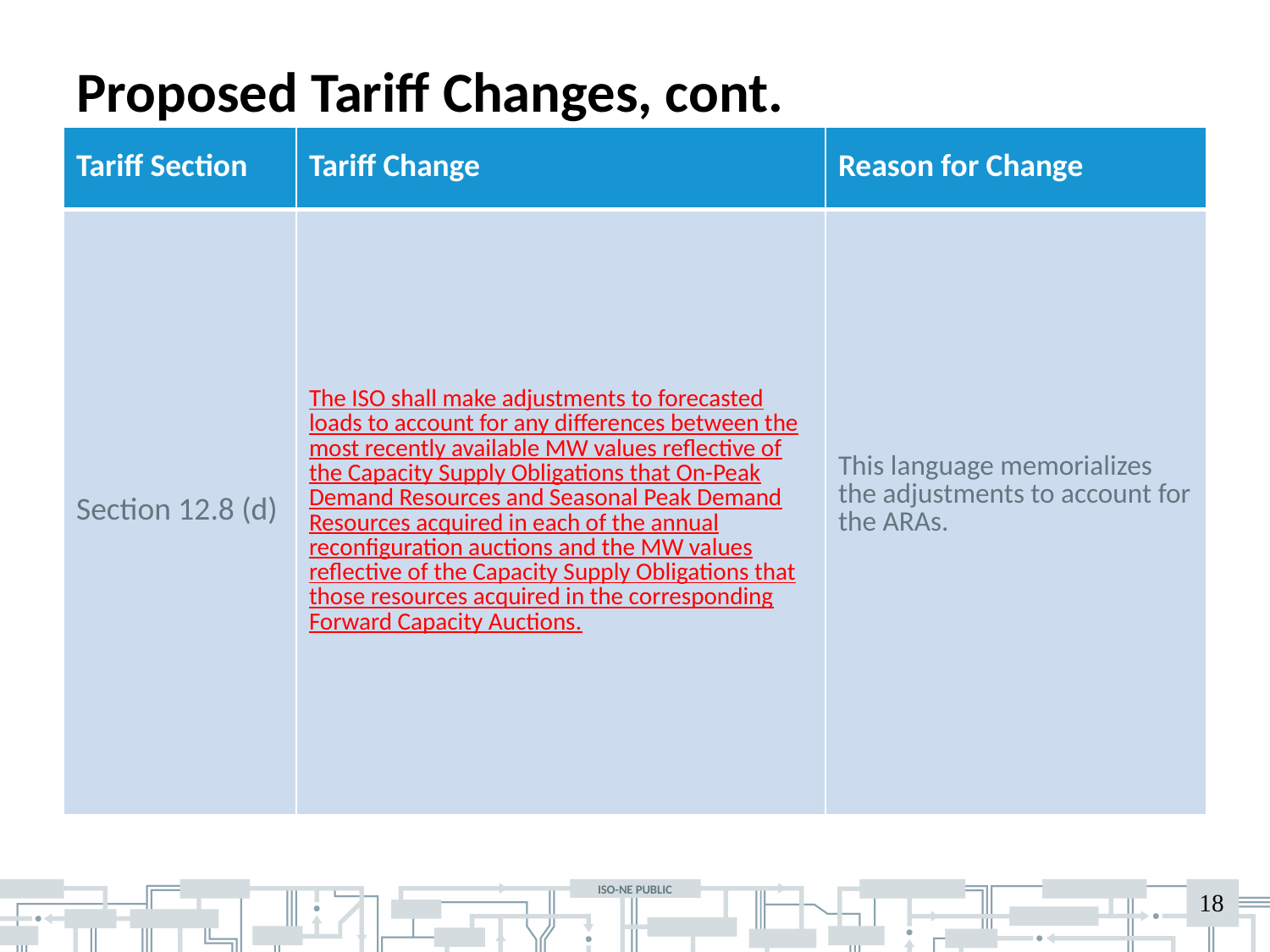

# Proposed Tariff Changes, cont.
| Tariff Section | Tariff Change | Reason for Change |
| --- | --- | --- |
| Section 12.8 (d) | The ISO shall make adjustments to forecasted loads to account for any differences between the most recently available MW values reflective of the Capacity Supply Obligations that On-Peak Demand Resources and Seasonal Peak Demand Resources acquired in each of the annual reconfiguration auctions and the MW values reflective of the Capacity Supply Obligations that those resources acquired in the corresponding Forward Capacity Auctions. | This language memorializes the adjustments to account for the ARAs. |
18